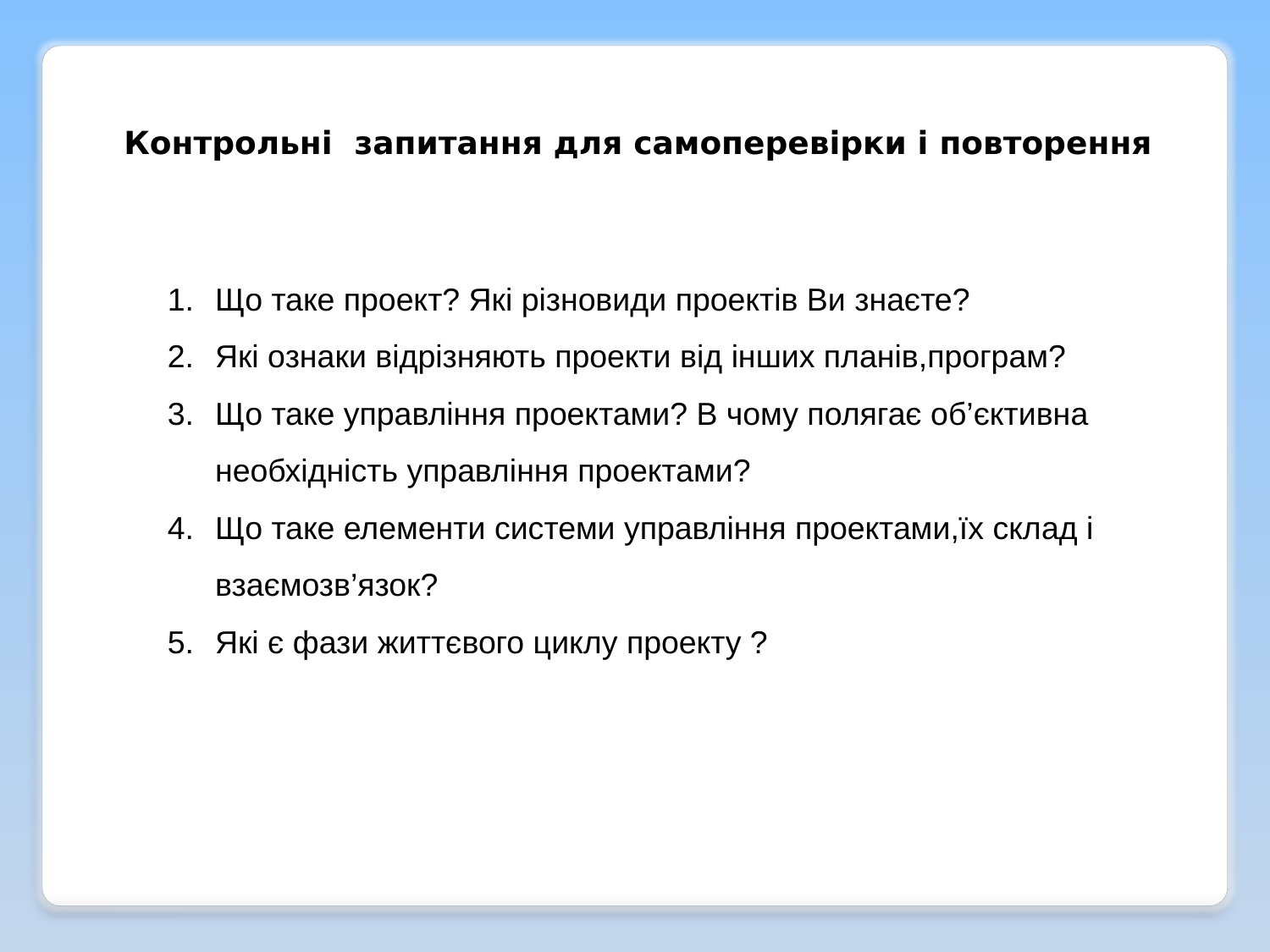

Контрольні  запитання для самоперевірки і повторення
Що таке проект? Які різновиди проектів Ви знаєте?
Які ознаки відрізняють проекти від інших планів,програм?
Що таке управління проектами? В чому полягає об’єктивна необхідність управління проектами?
Що таке елементи системи управління проектами,їх склад і взаємозв’язок?
Які є фази життєвого циклу проекту ?